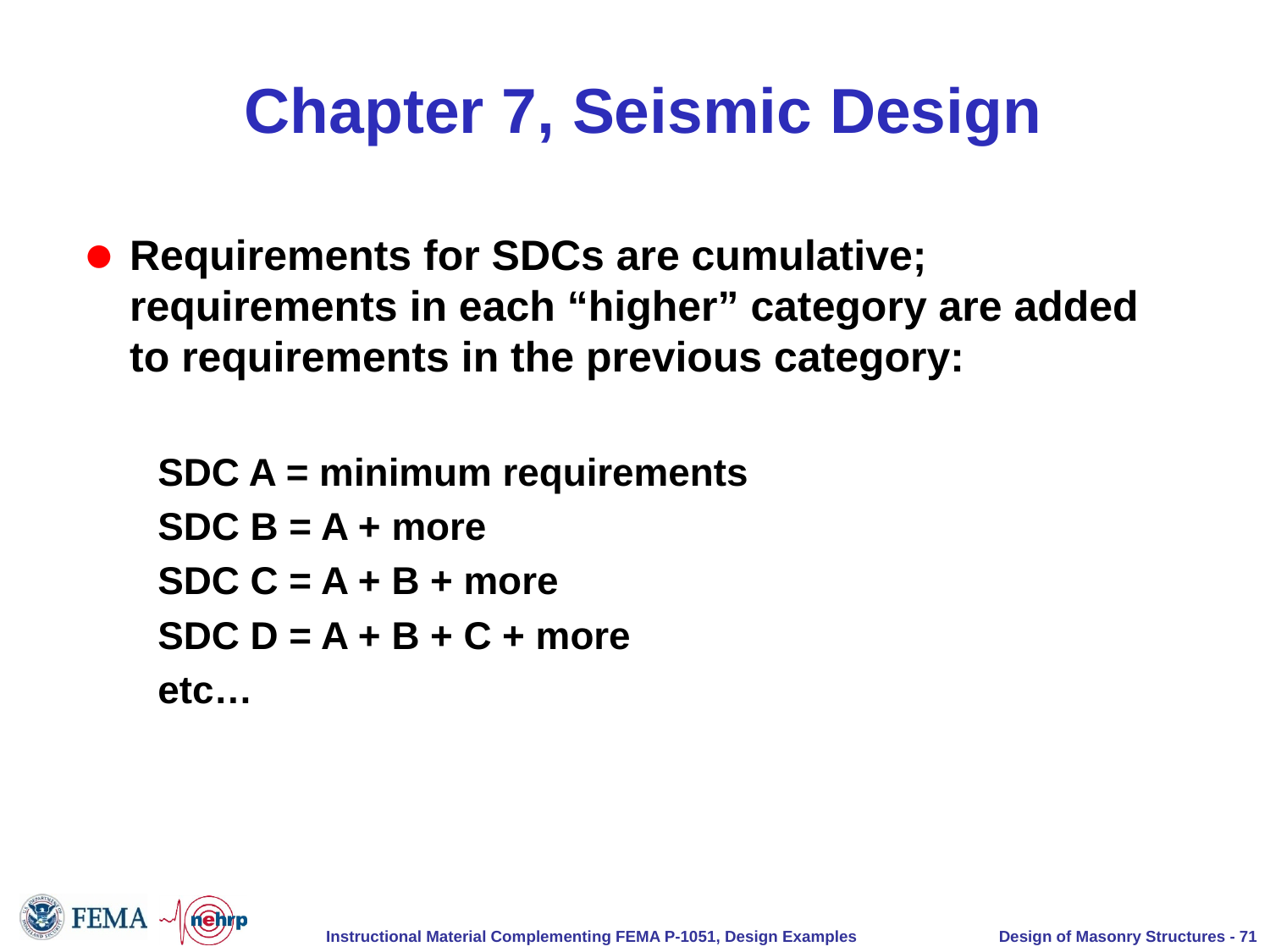

# Chapter 7, Seismic Design
Requirements for SDCs are cumulative; requirements in each “higher” category are added to requirements in the previous category:

SDC A = minimum requirements
SDC B = A + more
SDC C = A + B + more
SDC D = A + B + C + more
etc…
Design of Masonry Structures - 71
Instructional Material Complementing FEMA P-1051, Design Examples